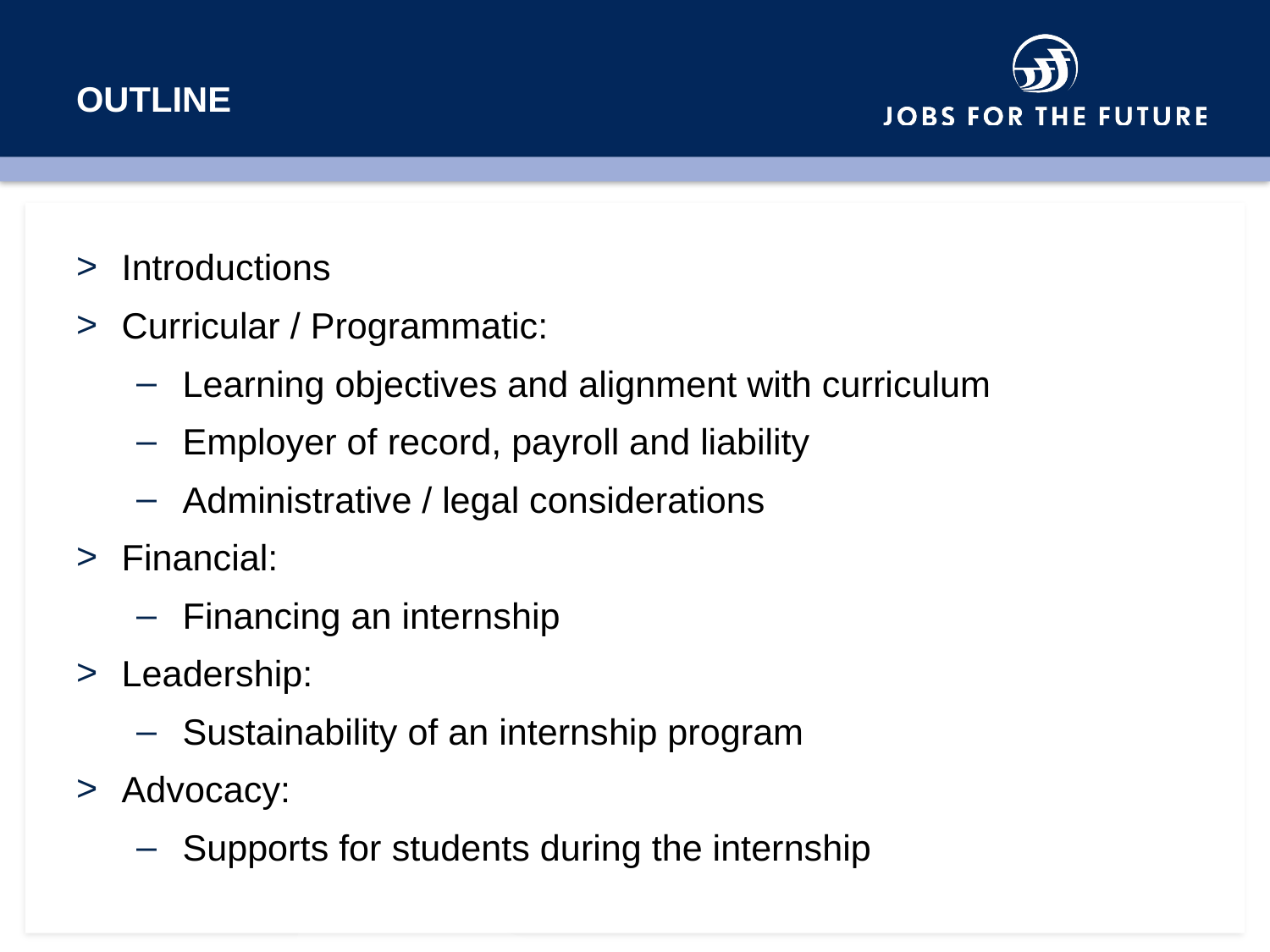

# Outline
Introductions
Curricular / Programmatic:
Learning objectives and alignment with curriculum
Employer of record, payroll and liability
Administrative / legal considerations
Financial:
Financing an internship
Leadership:
Sustainability of an internship program
Advocacy:
Supports for students during the internship